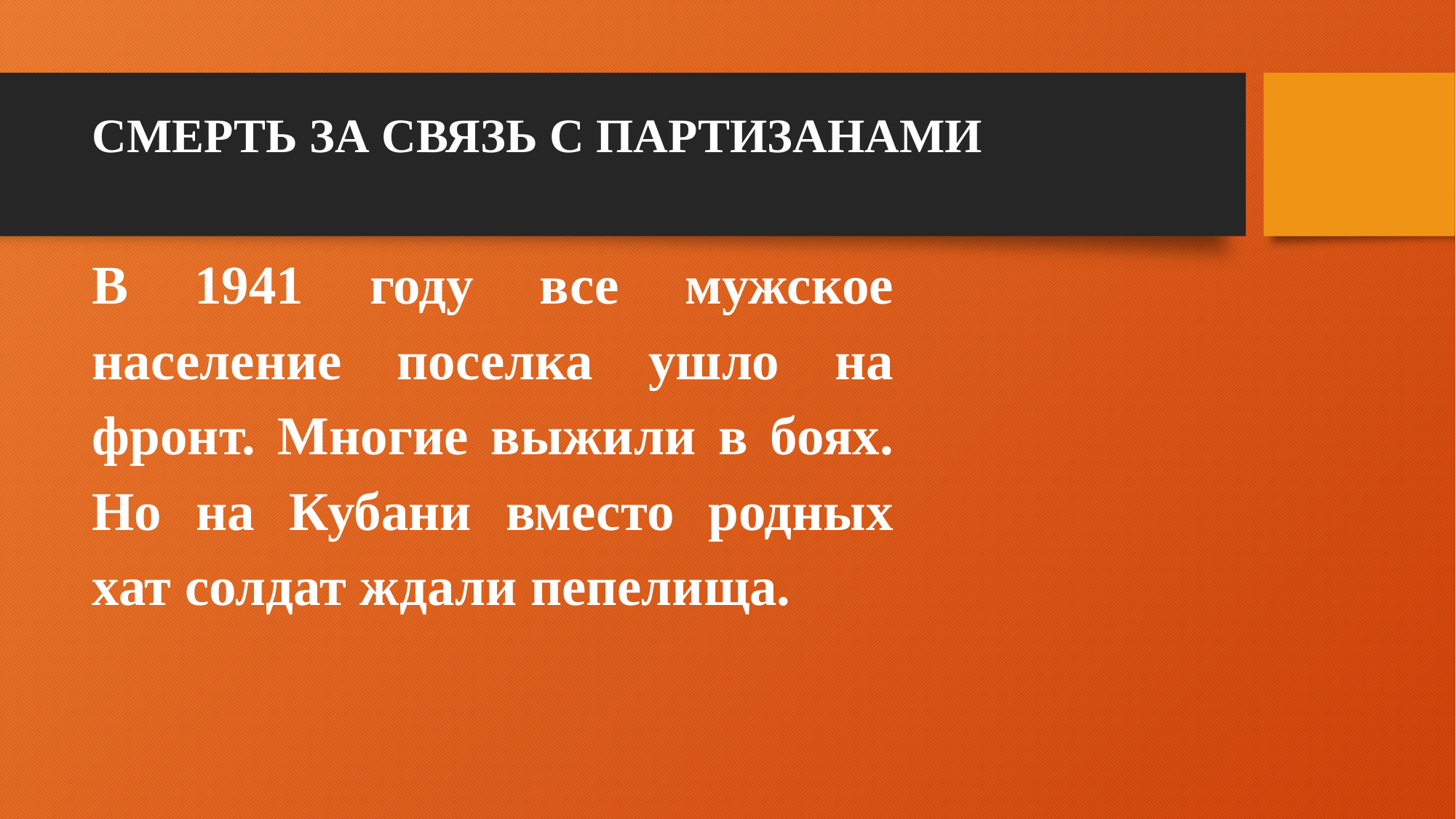

# СМЕРТЬ ЗА СВЯЗЬ С ПАРТИЗАНАМИ
В 1941 году все мужское население поселка ушло на фронт. Многие выжили в боях. Но на Кубани вместо родных хат солдат ждали пепелища.